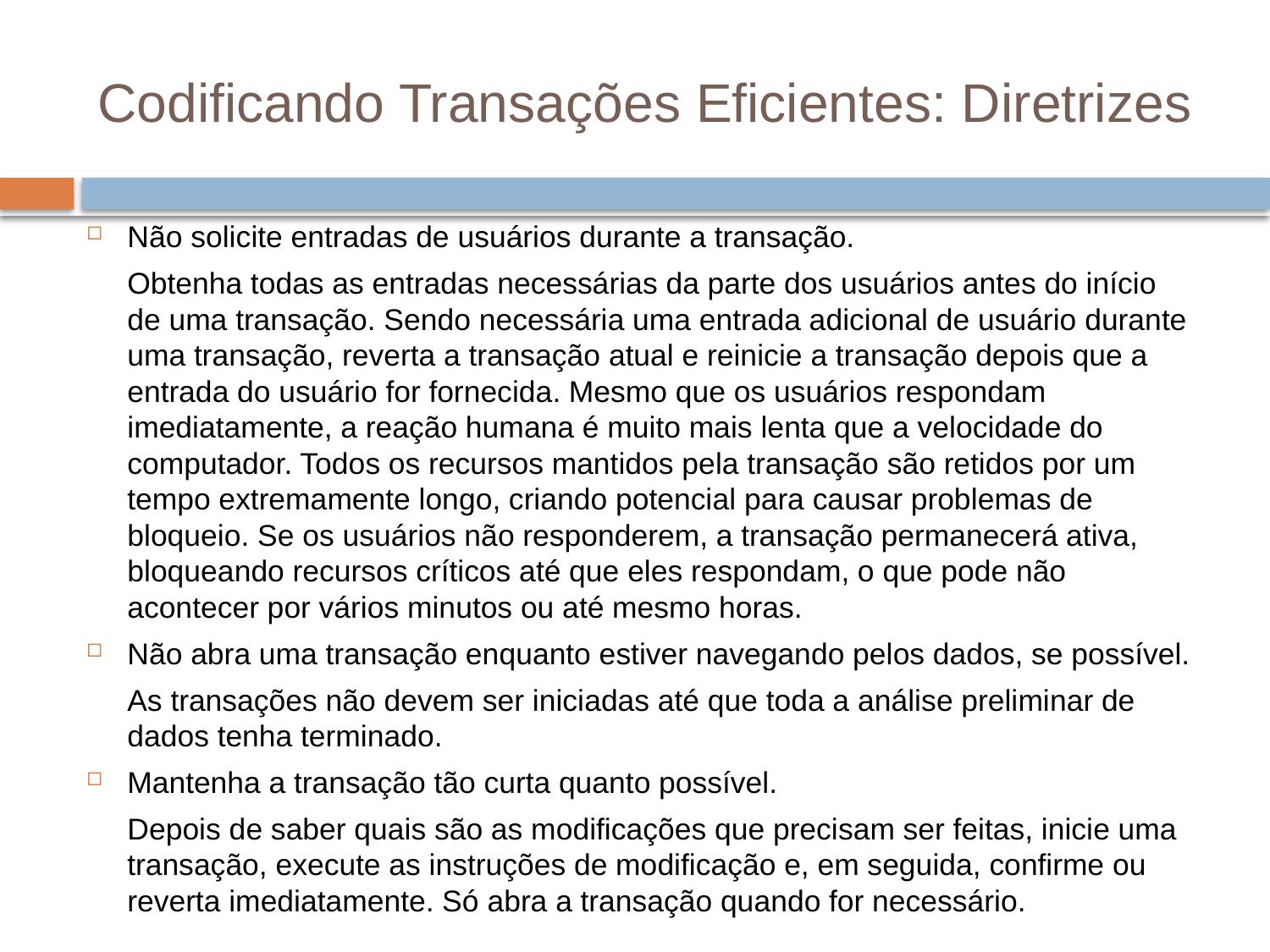

# Codificando Transações Eficientes: Diretrizes
Não solicite entradas de usuários durante a transação.
Obtenha todas as entradas necessárias da parte dos usuários antes do início de uma transação. Sendo necessária uma entrada adicional de usuário durante uma transação, reverta a transação atual e reinicie a transação depois que a entrada do usuário for fornecida. Mesmo que os usuários respondam imediatamente, a reação humana é muito mais lenta que a velocidade do computador. Todos os recursos mantidos pela transação são retidos por um tempo extremamente longo, criando potencial para causar problemas de bloqueio. Se os usuários não responderem, a transação permanecerá ativa, bloqueando recursos críticos até que eles respondam, o que pode não acontecer por vários minutos ou até mesmo horas.
Não abra uma transação enquanto estiver navegando pelos dados, se possível.
As transações não devem ser iniciadas até que toda a análise preliminar de dados tenha terminado.
Mantenha a transação tão curta quanto possível.
Depois de saber quais são as modificações que precisam ser feitas, inicie uma transação, execute as instruções de modificação e, em seguida, confirme ou reverta imediatamente. Só abra a transação quando for necessário.